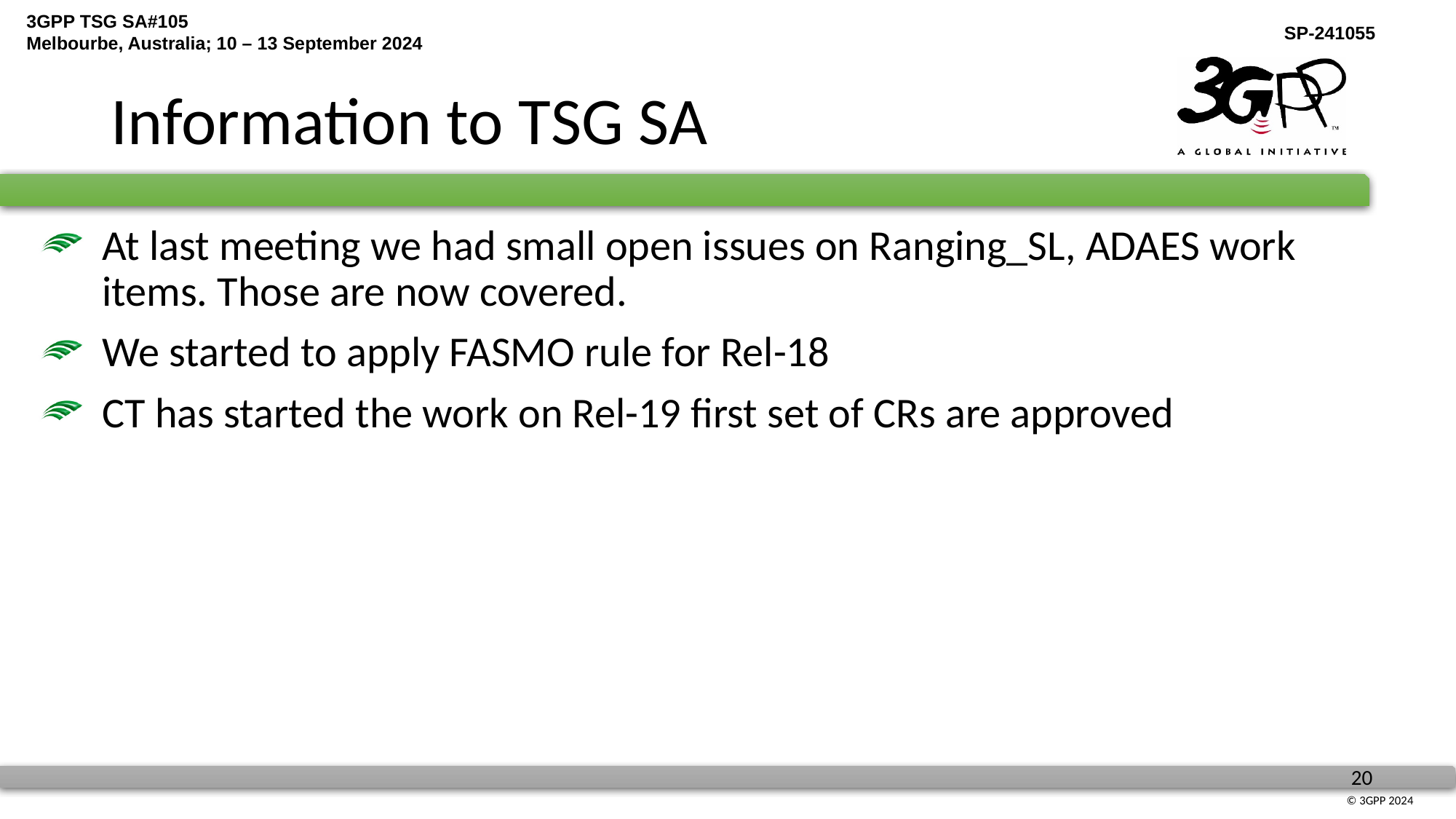

# Information to TSG SA
At last meeting we had small open issues on Ranging_SL, ADAES work items. Those are now covered.
We started to apply FASMO rule for Rel-18
CT has started the work on Rel-19 first set of CRs are approved